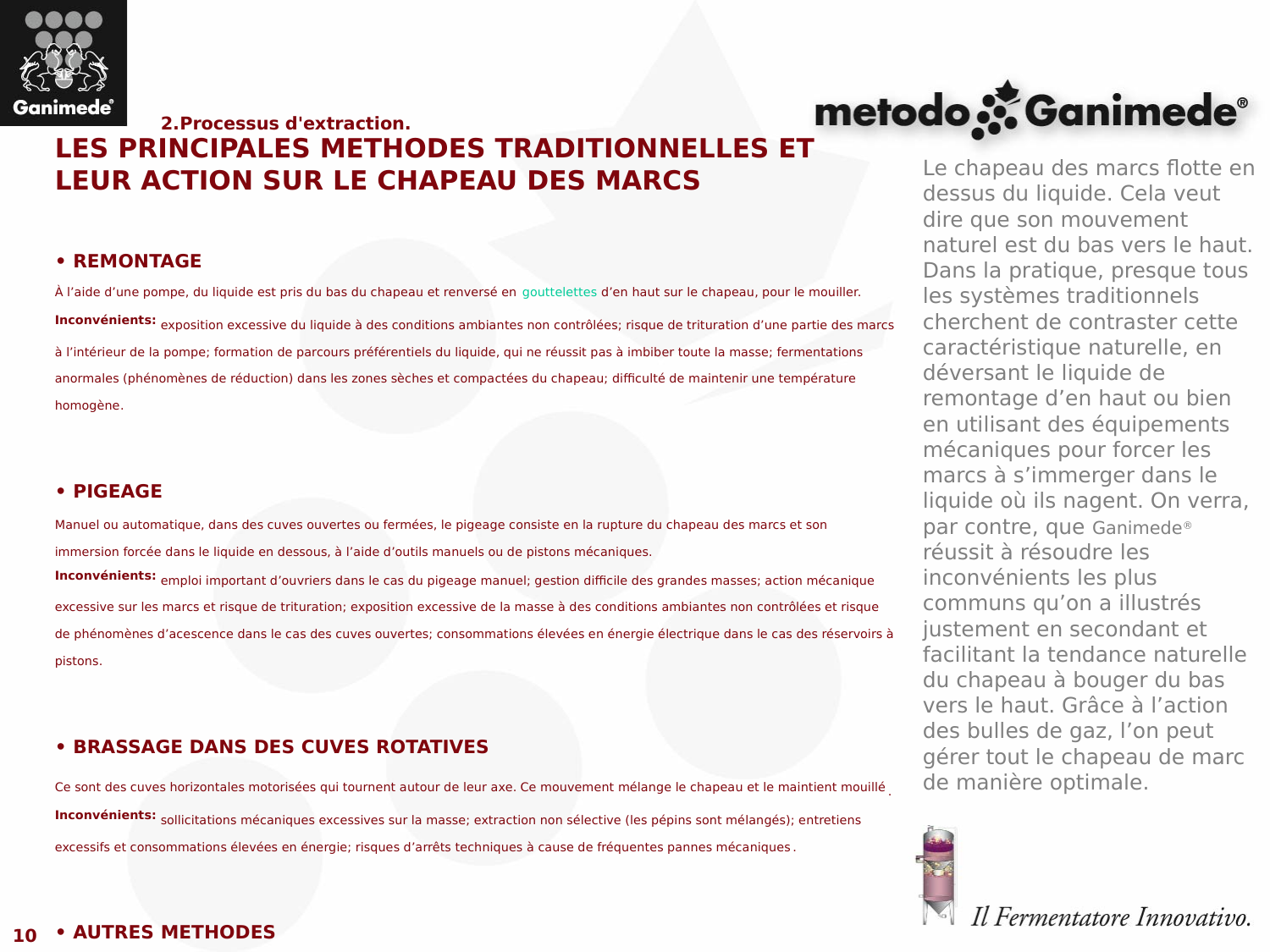

2.Processus d'extraction.
LES PRINCIPALES METHODES TRADITIONNELLES ET LEUR ACTION SUR LE CHAPEAU DES MARCS

• REMONTAGE
À l’aide d’une pompe, du liquide est pris du bas du chapeau et renversé en gouttelettes d’en haut sur le chapeau, pour le mouiller.
Inconvénients: exposition excessive du liquide à des conditions ambiantes non contrôlées; risque de trituration d’une partie des marcs à l’intérieur de la pompe; formation de parcours préférentiels du liquide, qui ne réussit pas à imbiber toute la masse; fermentations anormales (phénomènes de réduction) dans les zones sèches et compactées du chapeau; difficulté de maintenir une température homogène.

• PIGEAGE
Manuel ou automatique, dans des cuves ouvertes ou fermées, le pigeage consiste en la rupture du chapeau des marcs et son immersion forcée dans le liquide en dessous, à l’aide d’outils manuels ou de pistons mécaniques.
Inconvénients: emploi important d’ouvriers dans le cas du pigeage manuel; gestion difficile des grandes masses; action mécanique excessive sur les marcs et risque de trituration; exposition excessive de la masse à des conditions ambiantes non contrôlées et risque de phénomènes d’acescence dans le cas des cuves ouvertes; consommations élevées en énergie électrique dans le cas des réservoirs à pistons.

• BRASSAGE DANS DES CUVES ROTATIVES
Ce sont des cuves horizontales motorisées qui tournent autour de leur axe. Ce mouvement mélange le chapeau et le maintient mouillé.
Inconvénients: sollicitations mécaniques excessives sur la masse; extraction non sélective (les pépins sont mélangés); entretiens excessifs et consommations élevées en énergie; risques d’arrêts techniques à cause de fréquentes pannes mécaniques.

• AUTRES METHODES
On a fait plusieurs tentatives pour résoudre un problème très commun: éviter que le chapeau ne se compacte et essayer d’exploiter de manière efficace toute la masse travaillée. Il y a de nombreux fermenteurs utilisant des appareils mécaniques alternatifs pour chercher de résoudre ce problème.
Inconvénients: il arrive presque toujours que ces méthodes comportent des sollicitations mécaniques excessives et agressives avec les marcs, ne permettent pas d’effectuer une extraction sélective, et qu'elles offrent à l’oenologue de faibles opportunités de contrôle et d’intervention pendant le processus.

# Le chapeau des marcs flotte en dessus du liquide. Cela veut dire que son mouvement naturel est du bas vers le haut. Dans la pratique, presque tous les systèmes traditionnels cherchent de contraster cette caractéristique naturelle, en déversant le liquide de remontage d’en haut ou bien en utilisant des équipements mécaniques pour forcer les marcs à s’immerger dans le liquide où ils nagent. On verra, par contre, que Ganimede® réussit à résoudre les inconvénients les plus communs qu’on a illustrés justement en secondant et facilitant la tendance naturelle du chapeau à bouger du bas vers le haut. Grâce à l’action des bulles de gaz, l’on peut gérer tout le chapeau de marc de manière optimale.
10